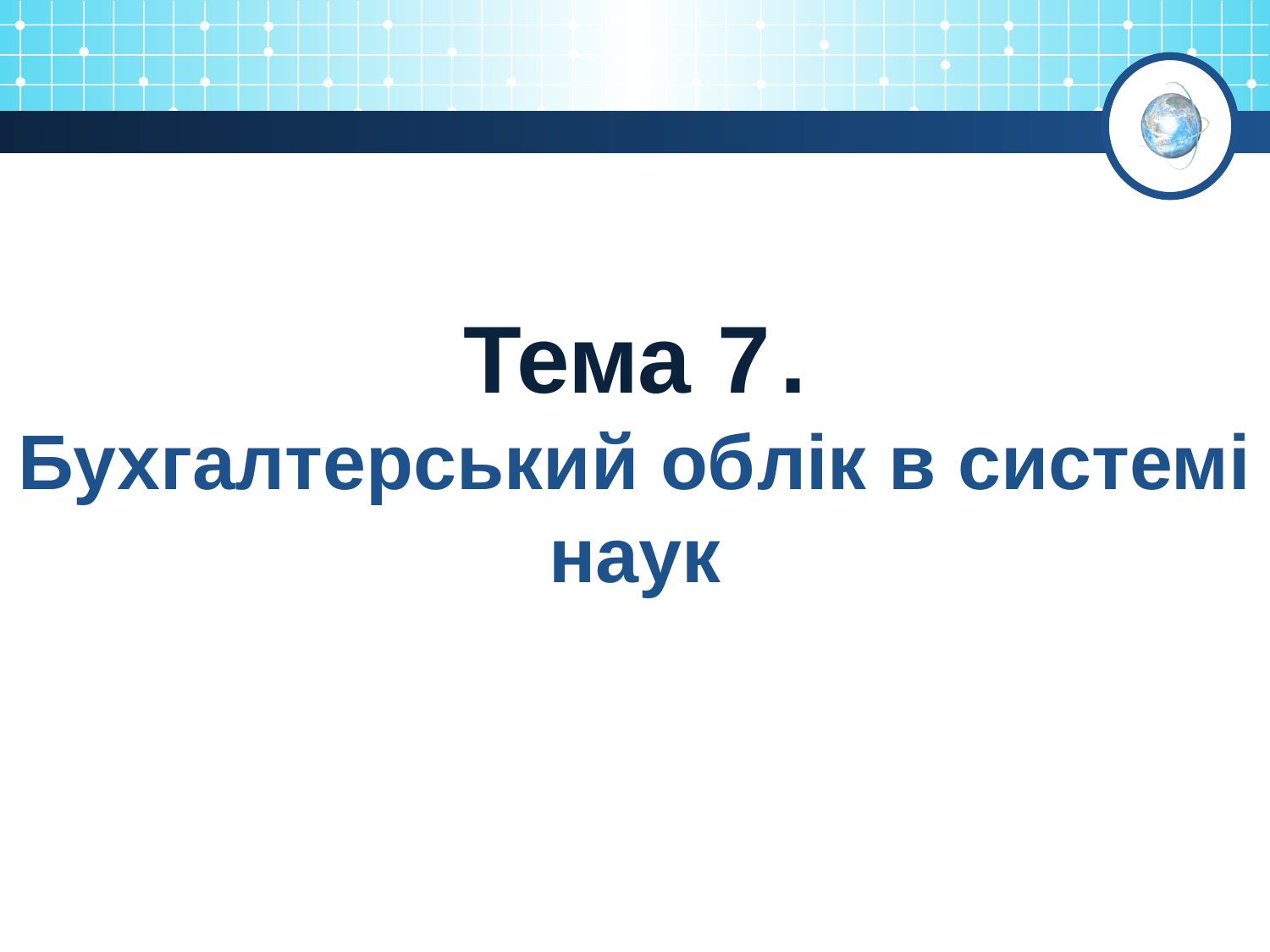

# Тема 7. Бухгалтерський облік в системі наук